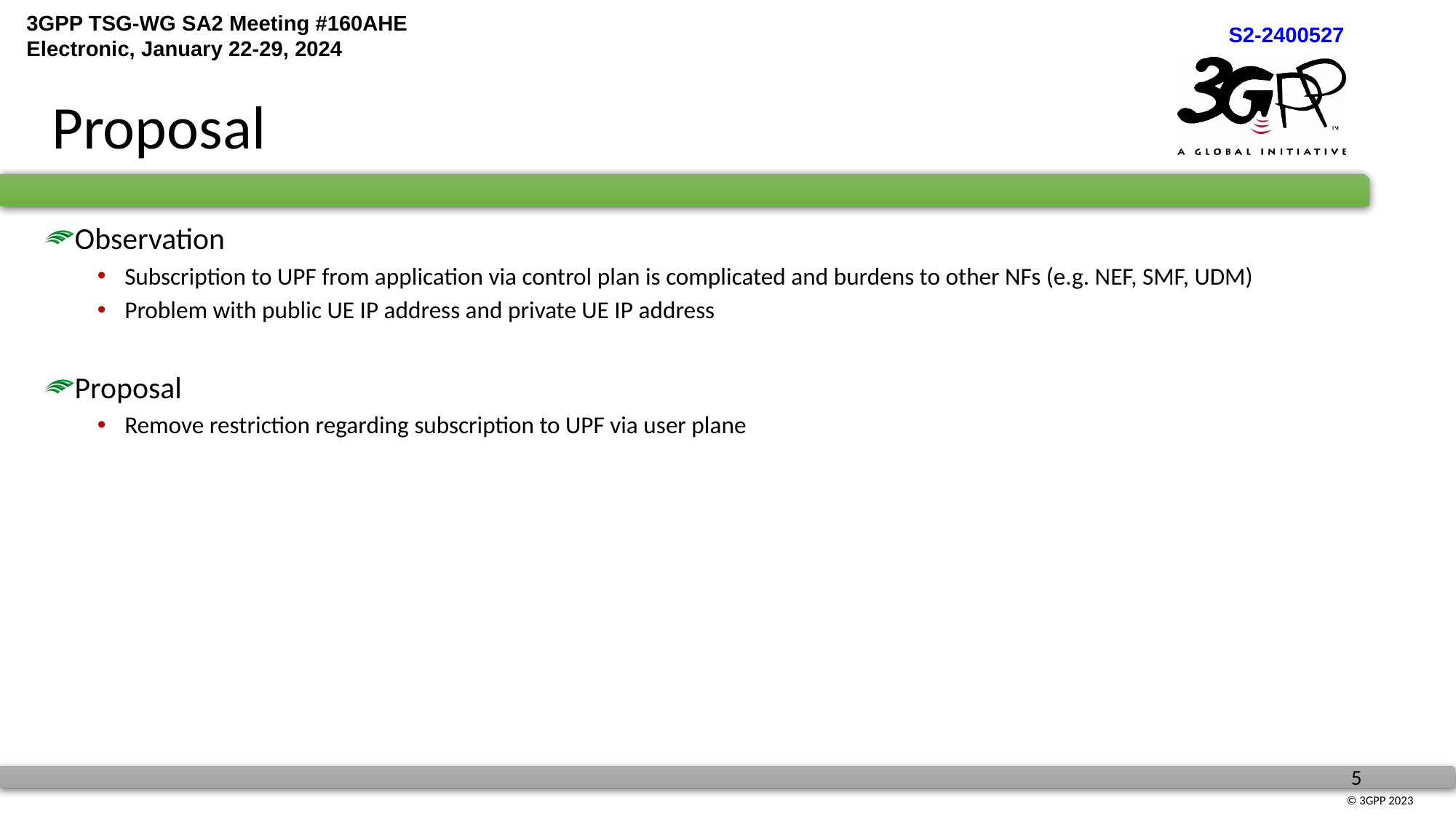

# Proposal

Observation
Subscription to UPF from application via control plan is complicated and burdens to other NFs (e.g. NEF, SMF, UDM)
Problem with public UE IP address and private UE IP address

Proposal
Remove restriction regarding subscription to UPF via user plane